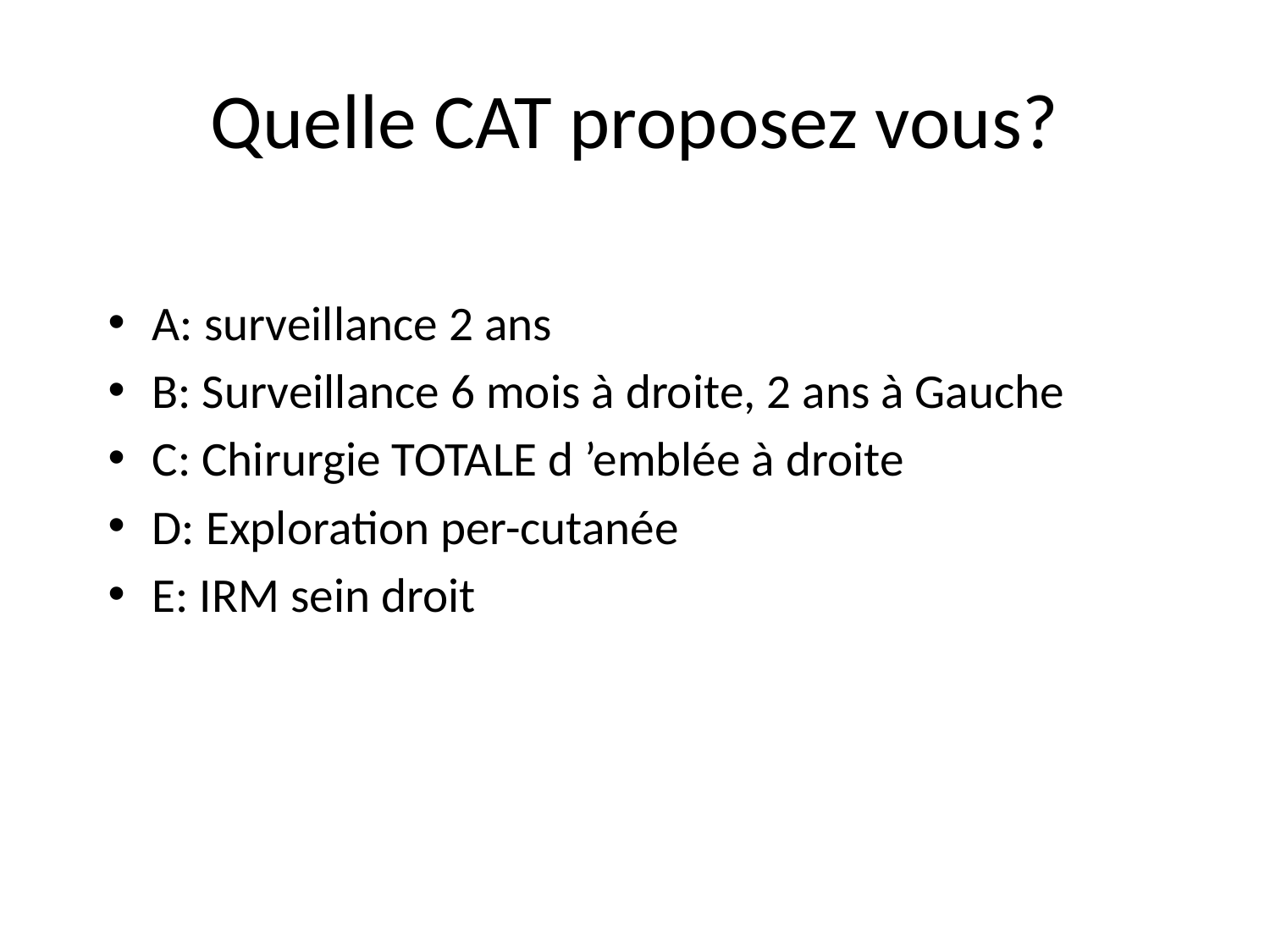

# Quelle CAT proposez vous?
A: surveillance 2 ans
B: Surveillance 6 mois à droite, 2 ans à Gauche
C: Chirurgie TOTALE d ’emblée à droite
D: Exploration per-cutanée
E: IRM sein droit